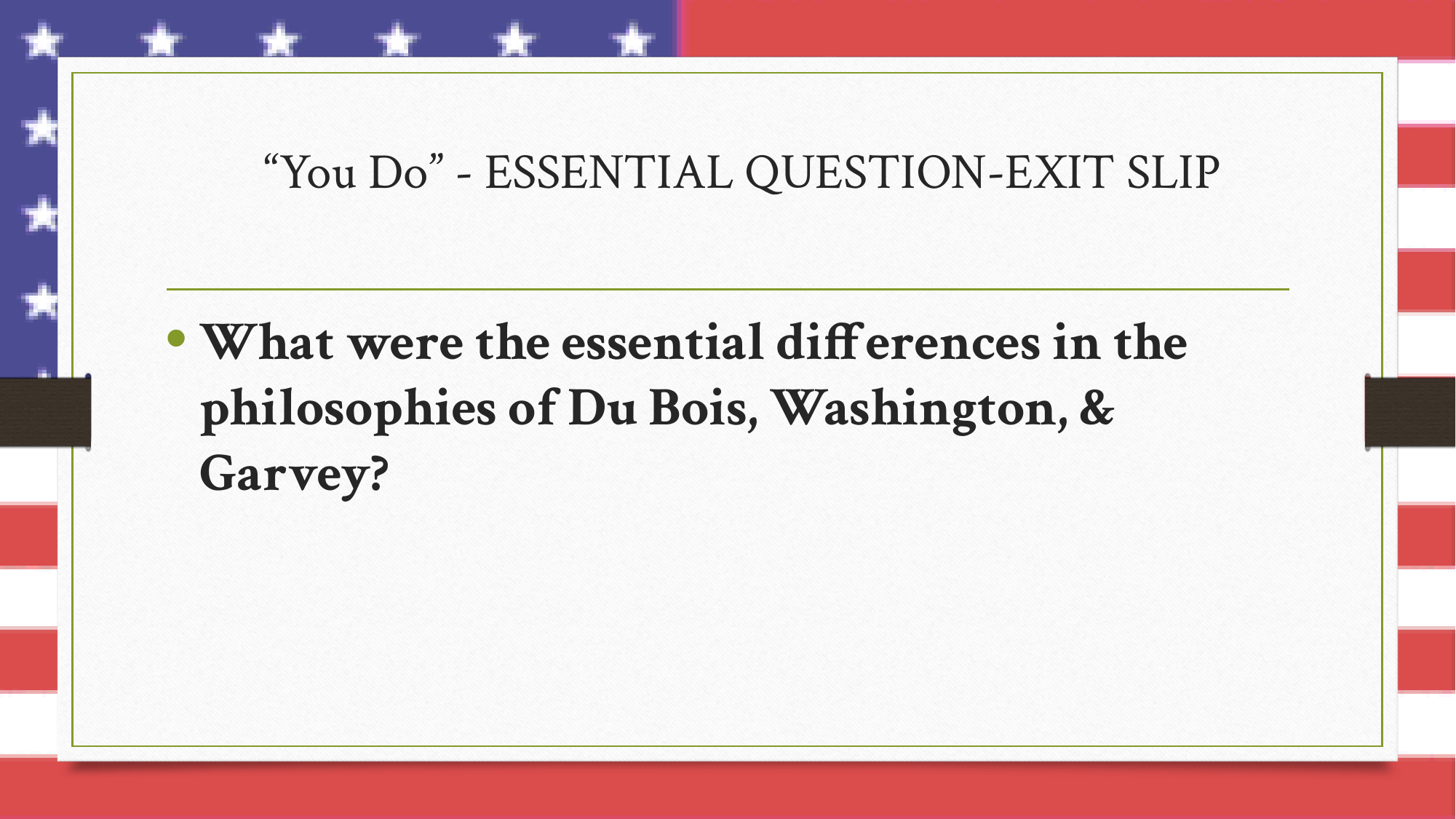

# “You Do” - ESSENTIAL QUESTION-EXIT SLIP
What were the essential differences in the philosophies of Du Bois, Washington, & Garvey?